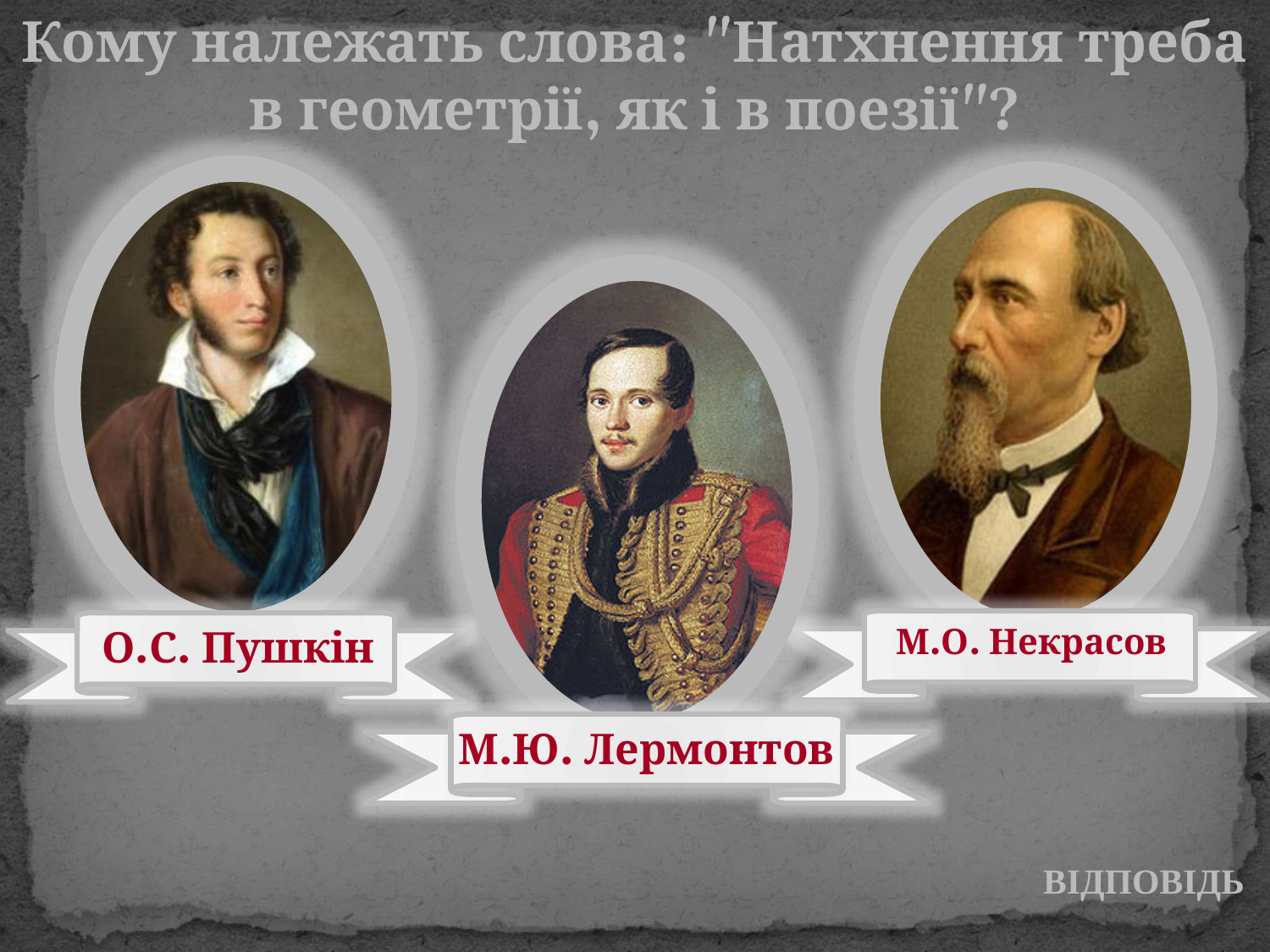

Кому належать слова: "Натхнення треба в геометрії, як і в поезії"?

О.С. Пушкін

М.О. Некрасов

М.Ю. Лермонтов
ВІДПОВІДЬ